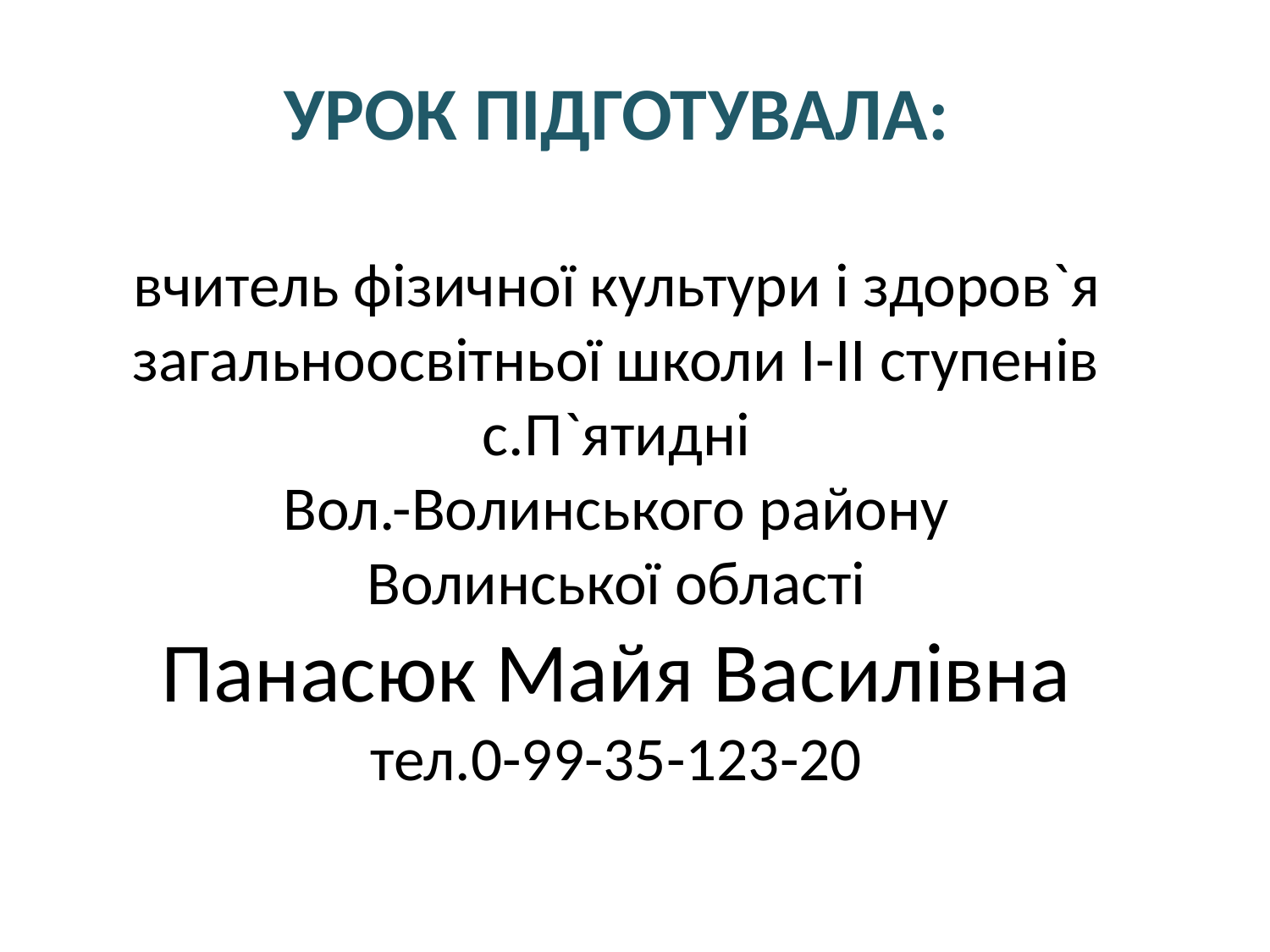

# Урок підготувала: вчитель фізичної культури і здоров`я загальноосвітньої школи І-ІІ ступенів с.П`ятидні Вол.-Волинського району Волинської області Панасюк Майя Василівна тел.0-99-35-123-20